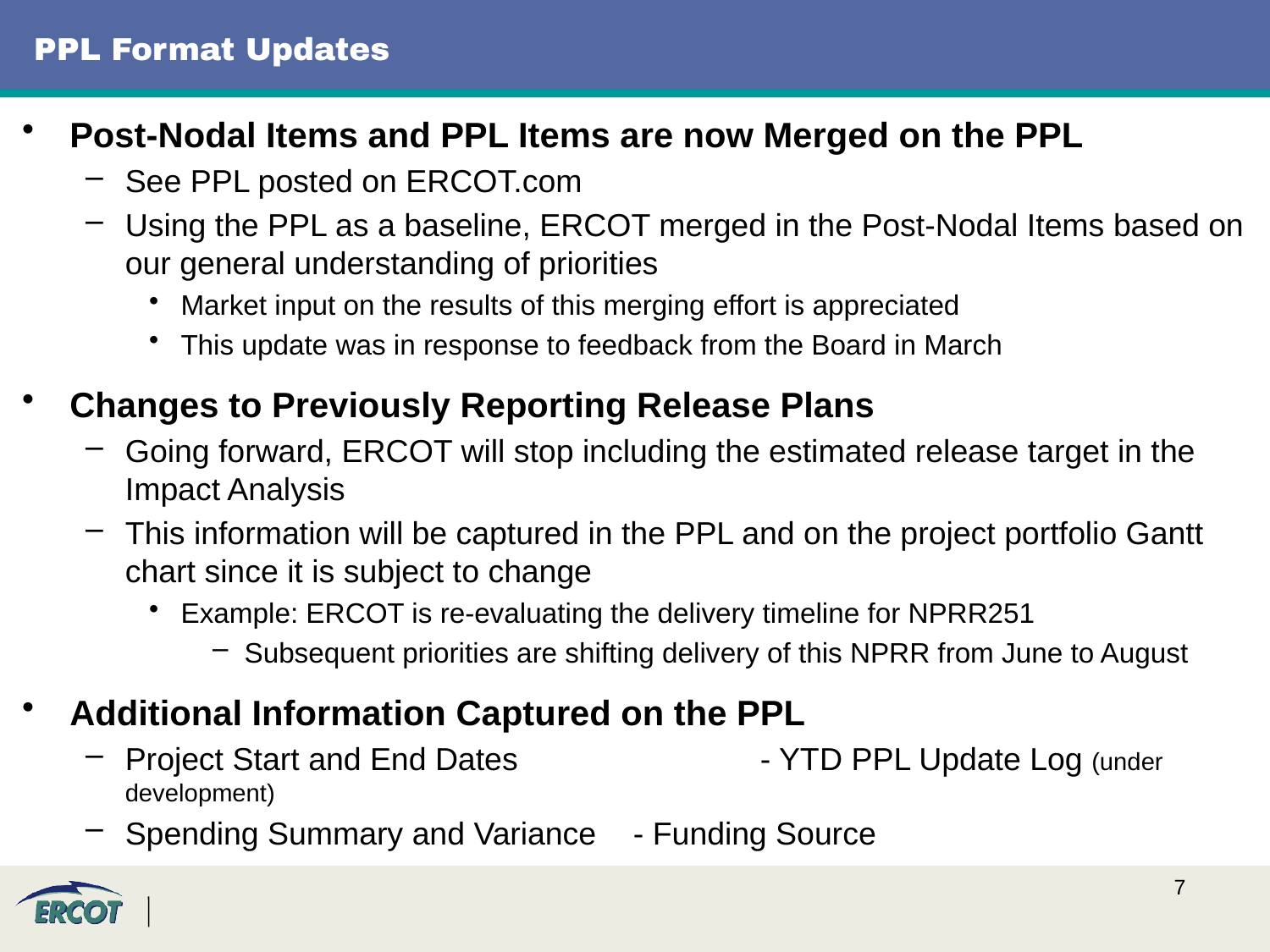

# PPL Format Updates
Post-Nodal Items and PPL Items are now Merged on the PPL
See PPL posted on ERCOT.com
Using the PPL as a baseline, ERCOT merged in the Post-Nodal Items based on our general understanding of priorities
Market input on the results of this merging effort is appreciated
This update was in response to feedback from the Board in March

Changes to Previously Reporting Release Plans
Going forward, ERCOT will stop including the estimated release target in the Impact Analysis
This information will be captured in the PPL and on the project portfolio Gantt chart since it is subject to change
Example: ERCOT is re-evaluating the delivery timeline for NPRR251
Subsequent priorities are shifting delivery of this NPRR from June to August

Additional Information Captured on the PPL
Project Start and End Dates		- YTD PPL Update Log (under development)
Spending Summary and Variance	- Funding Source